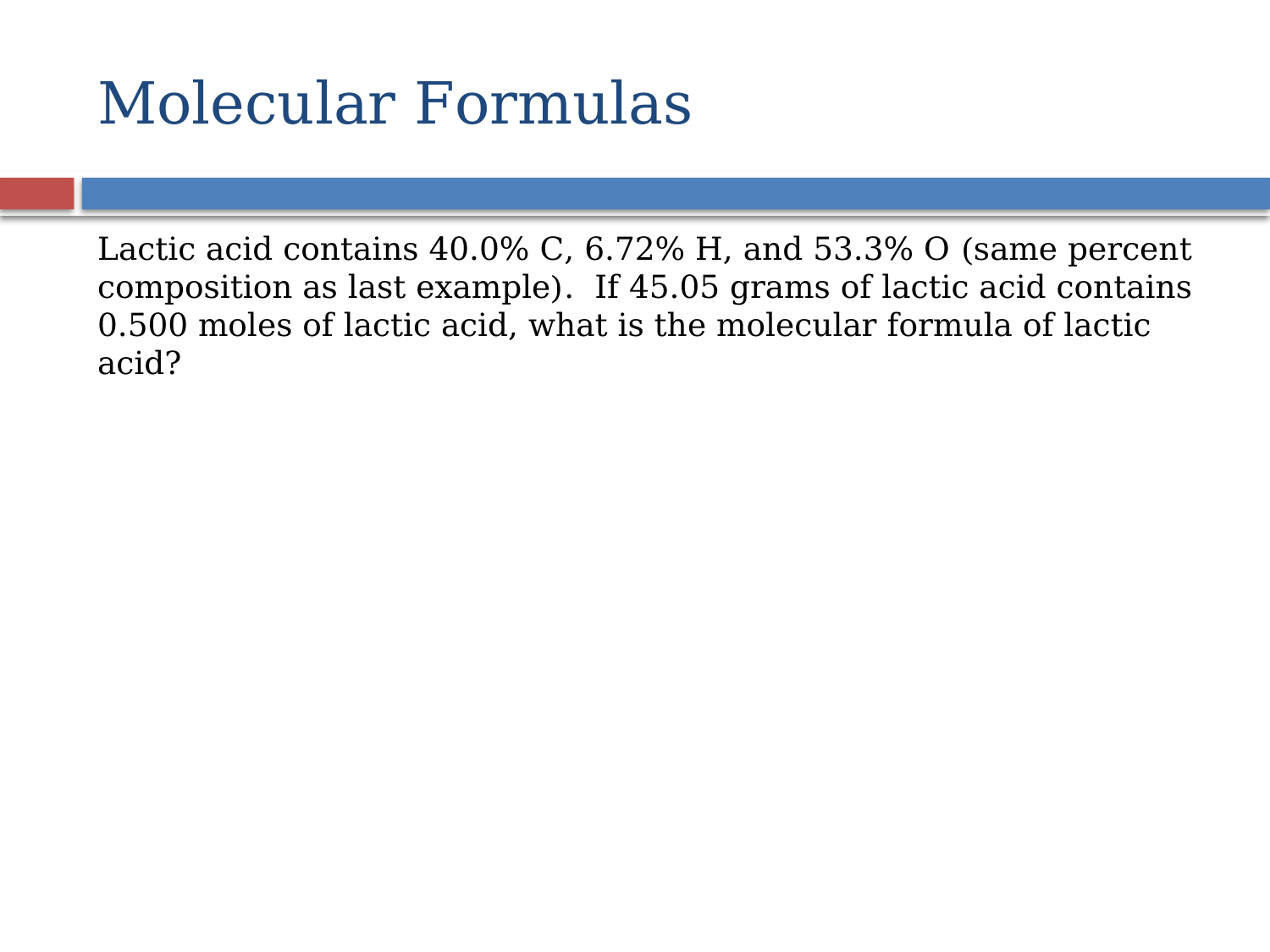

# Molecular Formulas
Lactic acid contains 40.0% C, 6.72% H, and 53.3% O (same percent composition as last example).  If 45.05 grams of lactic acid contains 0.500 moles of lactic acid, what is the molecular formula of lactic acid?